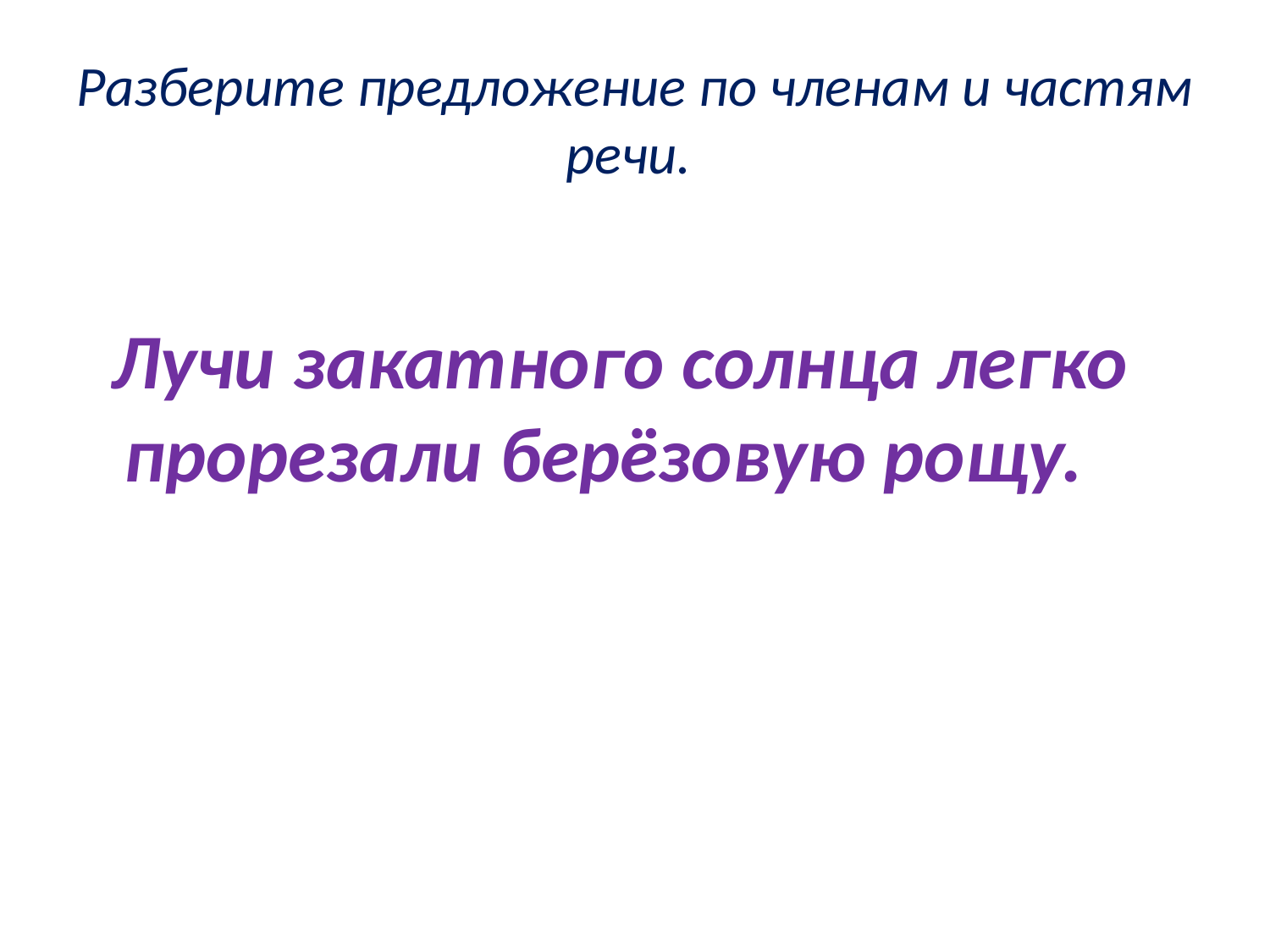

# Разберите предложение по членам и частям речи.

  Лучи закатного солнца легко прорезали берёзовую рощу.